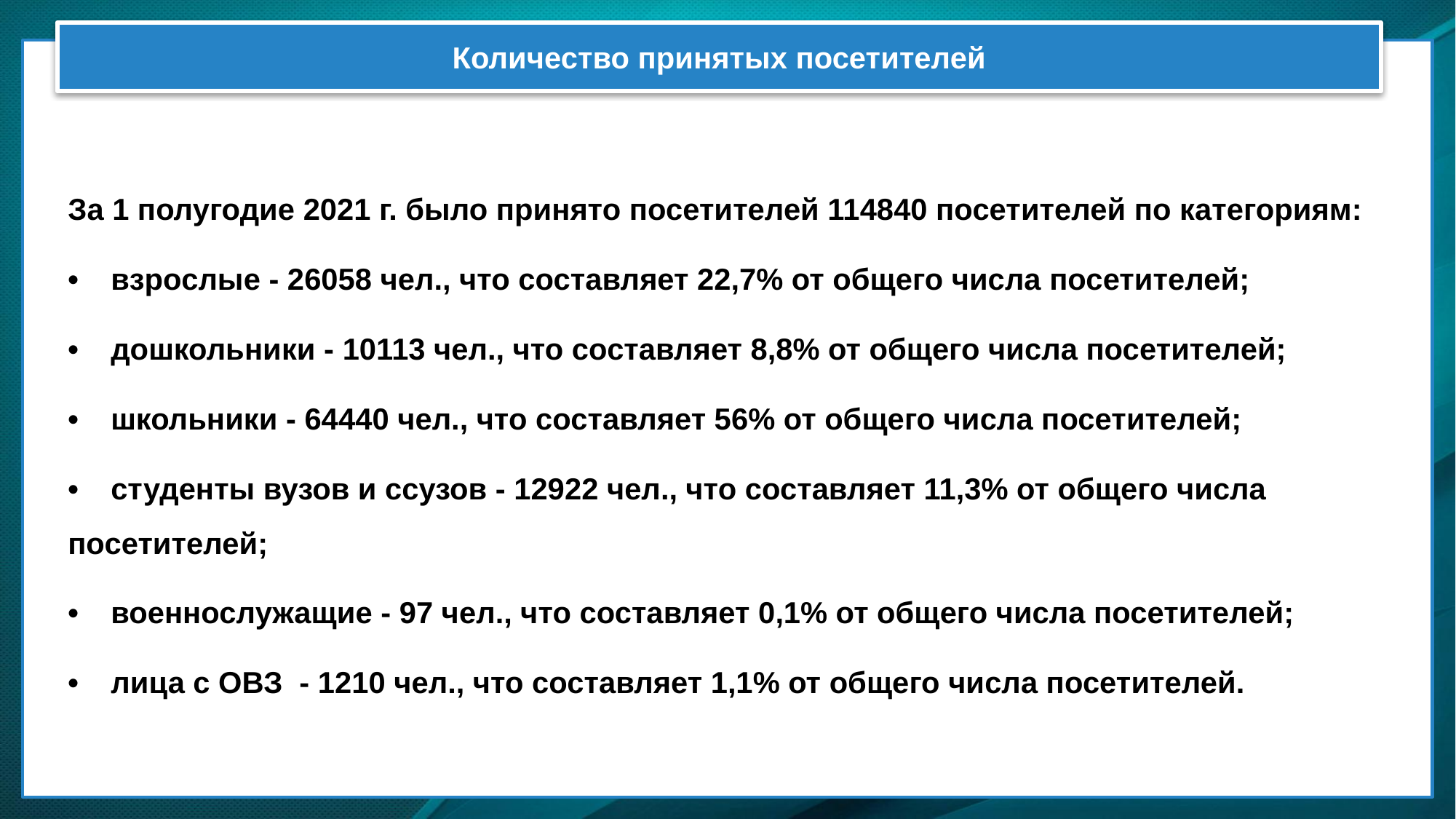

Количество принятых посетителей

За 1 полугодие 2021 г. было принято посетителей 114840 посетителей по категориям:
•	взрослые - 26058 чел., что составляет 22,7% от общего числа посетителей;
•	дошкольники - 10113 чел., что составляет 8,8% от общего числа посетителей;
•	школьники - 64440 чел., что составляет 56% от общего числа посетителей;
•	студенты вузов и ссузов - 12922 чел., что составляет 11,3% от общего числа посетителей;
•	военнослужащие - 97 чел., что составляет 0,1% от общего числа посетителей;
•	лица с ОВЗ  - 1210 чел., что составляет 1,1% от общего числа посетителей.